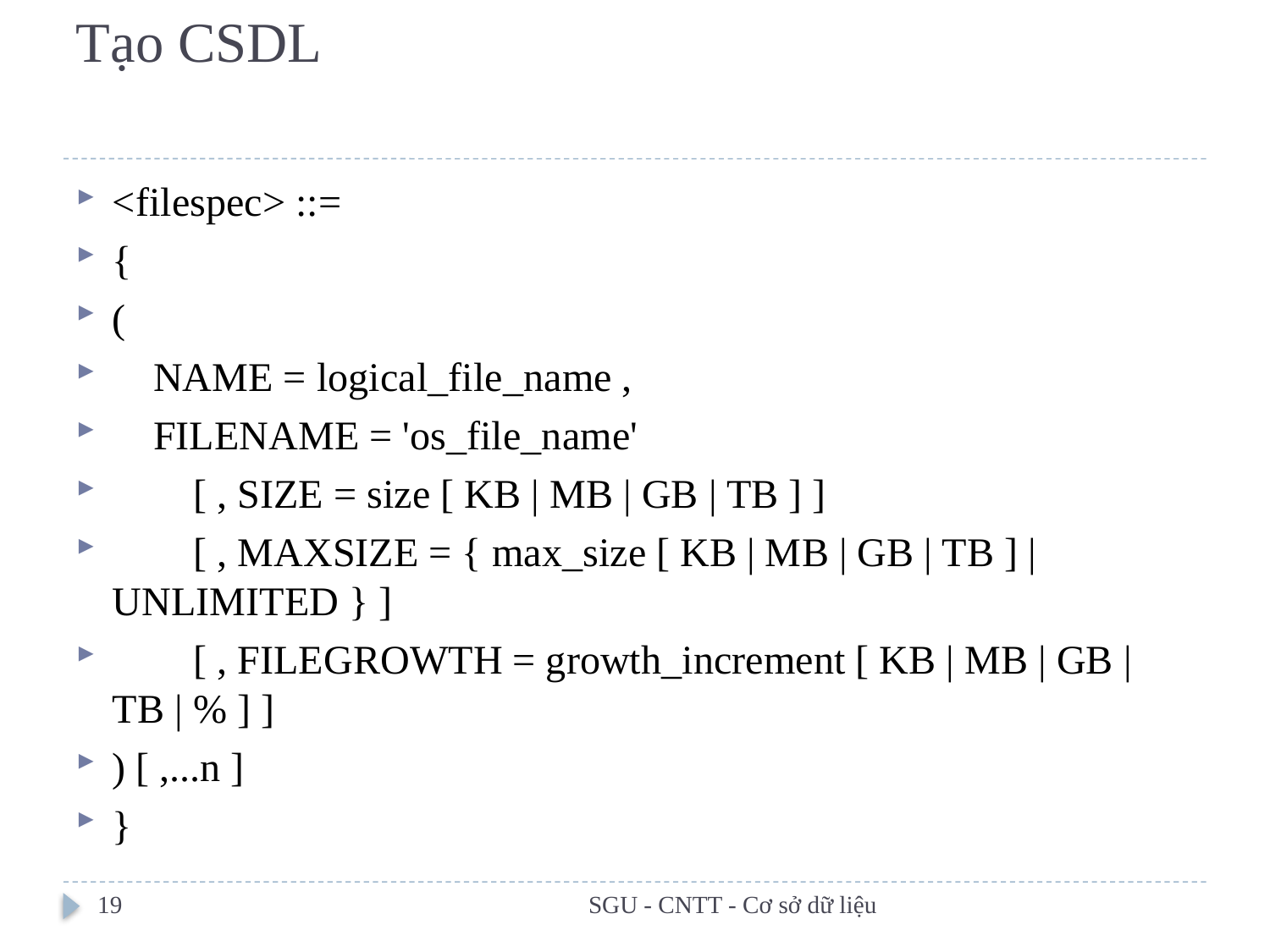

# Tạo CSDL
<filespec> ::=
{
(
    NAME = logical_file_name ,
    FILENAME = 'os_file_name'
        [ , SIZE = size [ KB | MB | GB | TB ] ]
        [ , MAXSIZE = { max_size [ KB | MB | GB | TB ] | UNLIMITED } ]
        [ , FILEGROWTH = growth_increment [ KB | MB | GB | TB | % ] ]
) [ ,...n ]
}
19
SGU - CNTT - Cơ sở dữ liệu